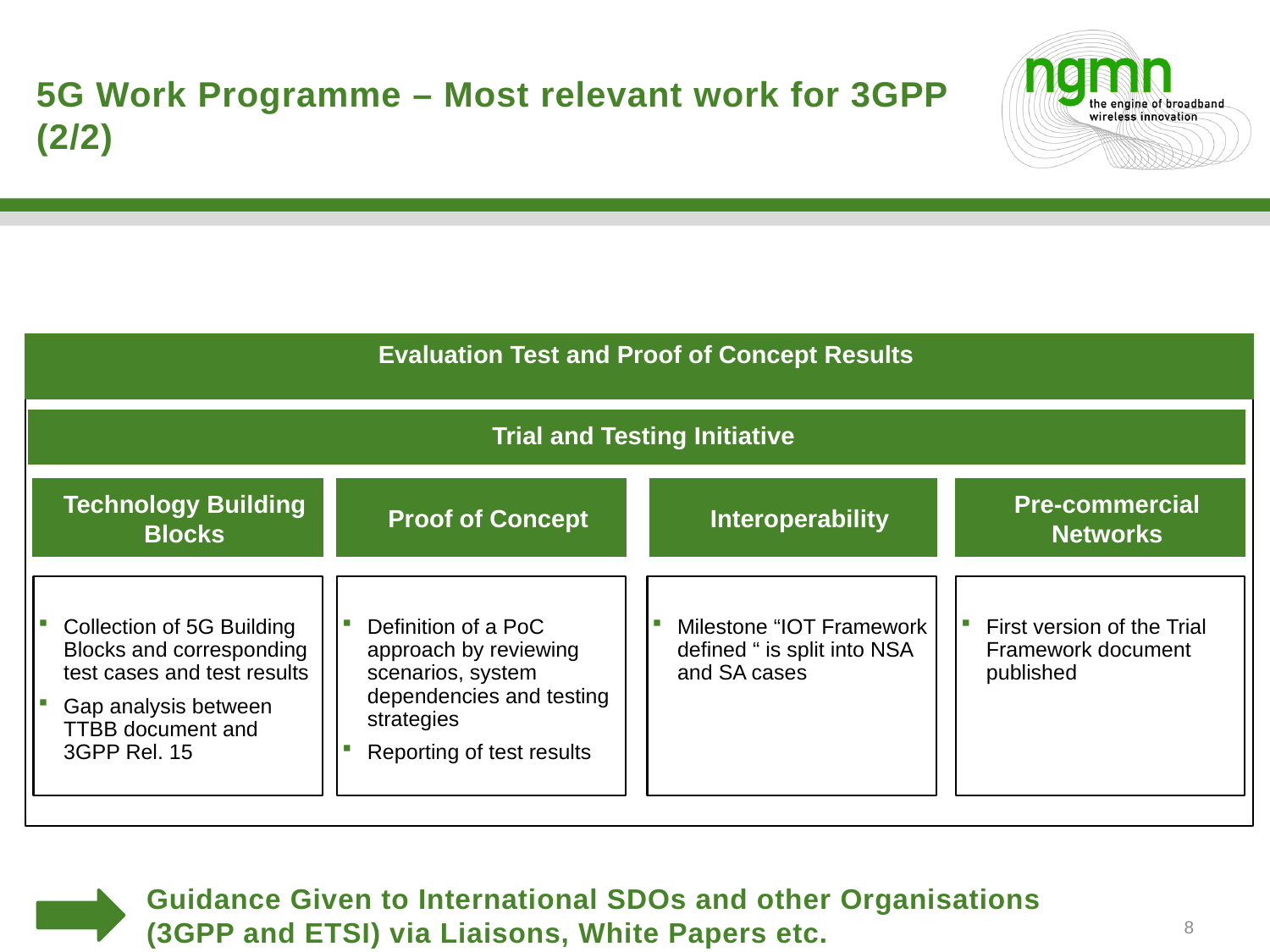

# 5G Work Programme – Most relevant work for 3GPP (2/2)
Evaluation Test and Proof of Concept Results

Trial and Testing Initiative
Proof of Concept
Technology Building Blocks
Interoperability
Pre-commercial Networks

Definition of a PoC approach by reviewing scenarios, system dependencies and testing strategies
Reporting of test results

Collection of 5G Building Blocks and corresponding test cases and test results
Gap analysis between TTBB document and 3GPP Rel. 15

Milestone “IOT Framework defined “ is split into NSA and SA cases

First version of the Trial Framework document published

Guidance Given to International SDOs and other Organisations
(3GPP and ETSI) via Liaisons, White Papers etc.
8